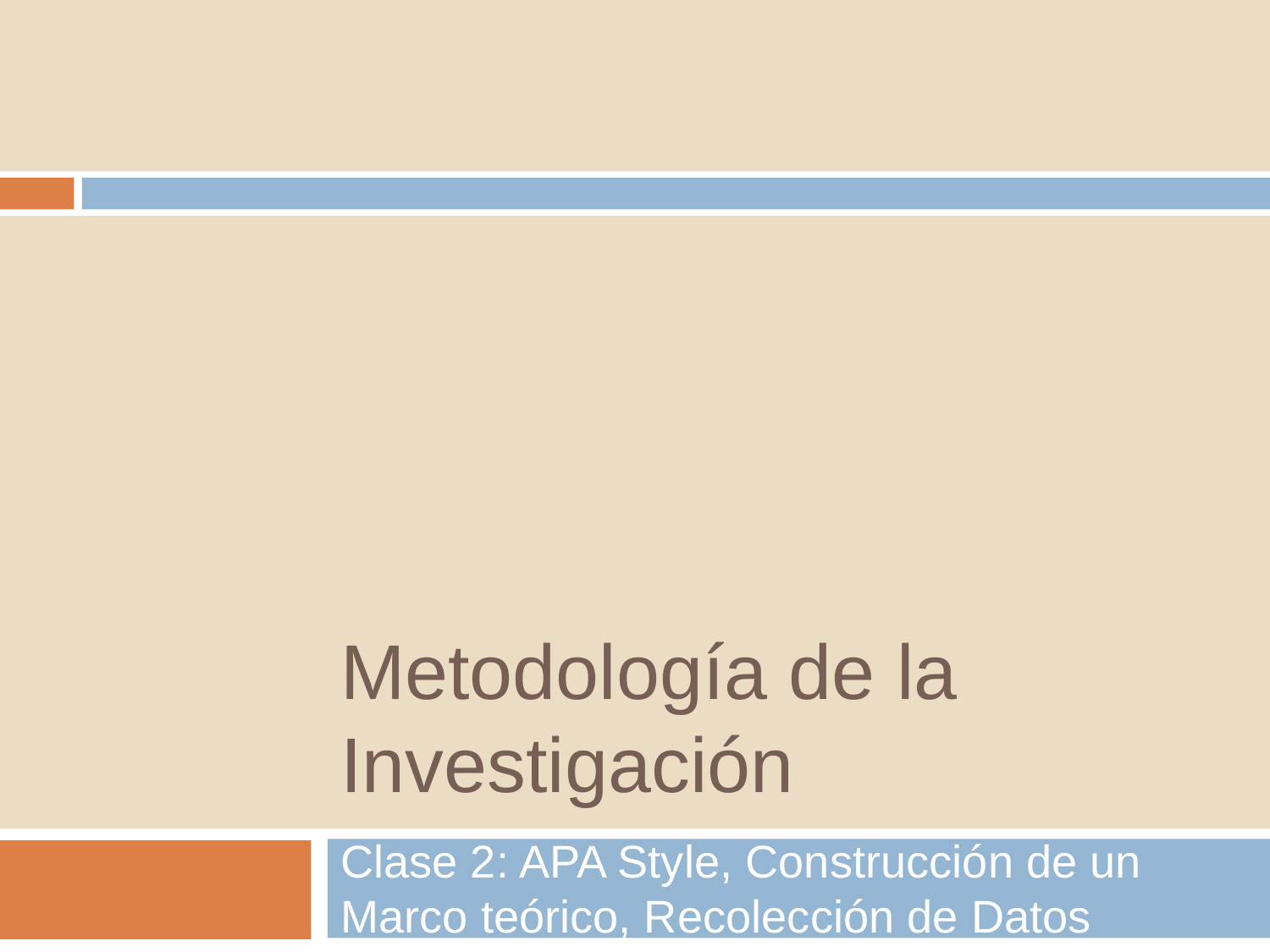

Metodología de la Investigación
Clase 2: APA Style, Construcción de un Marco teórico, Recolección de Datos